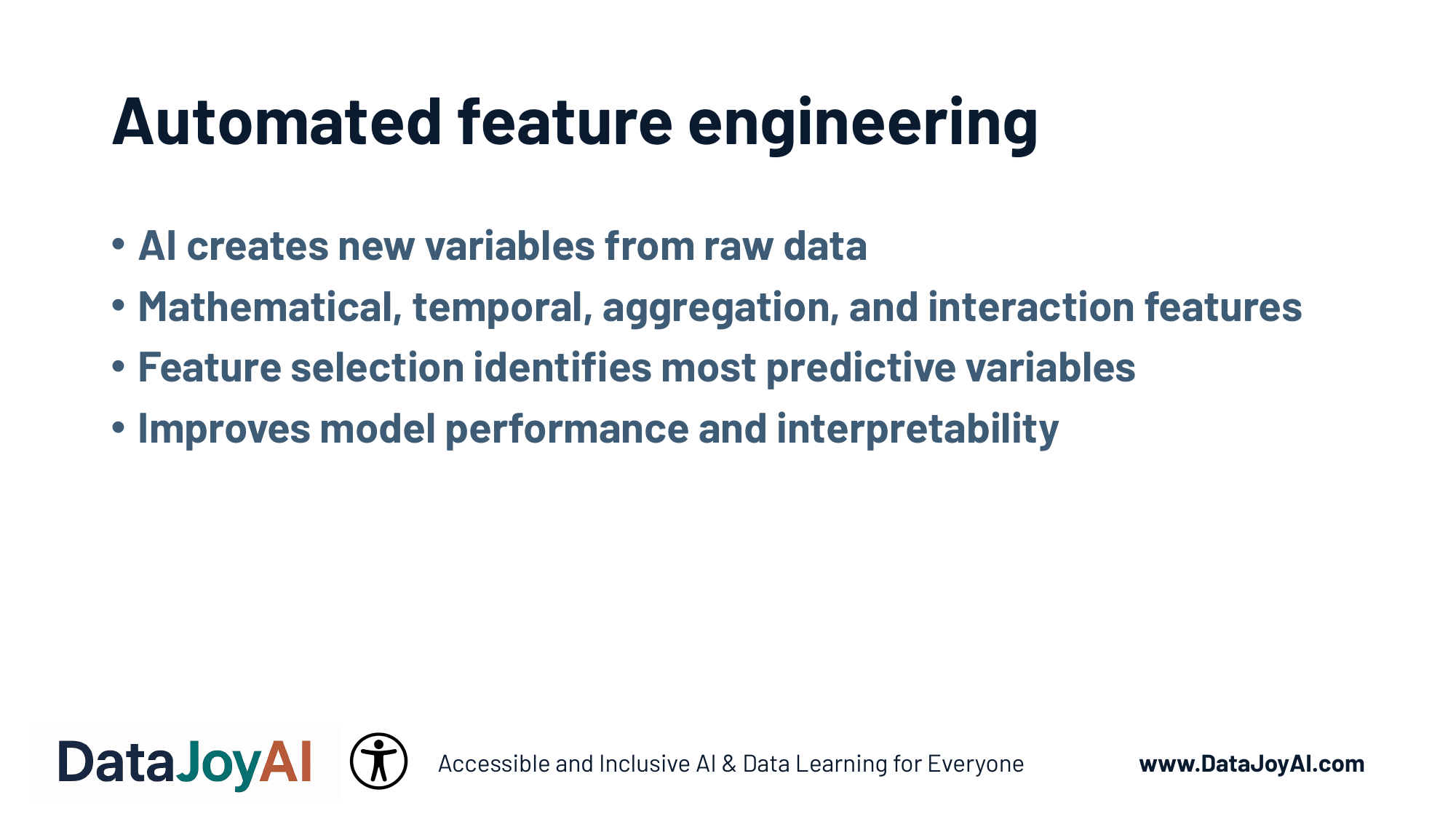

# Automated feature engineering
AI creates new variables from raw data
Mathematical, temporal, aggregation, and interaction features
Feature selection identifies most predictive variables
Improves model performance and interpretability